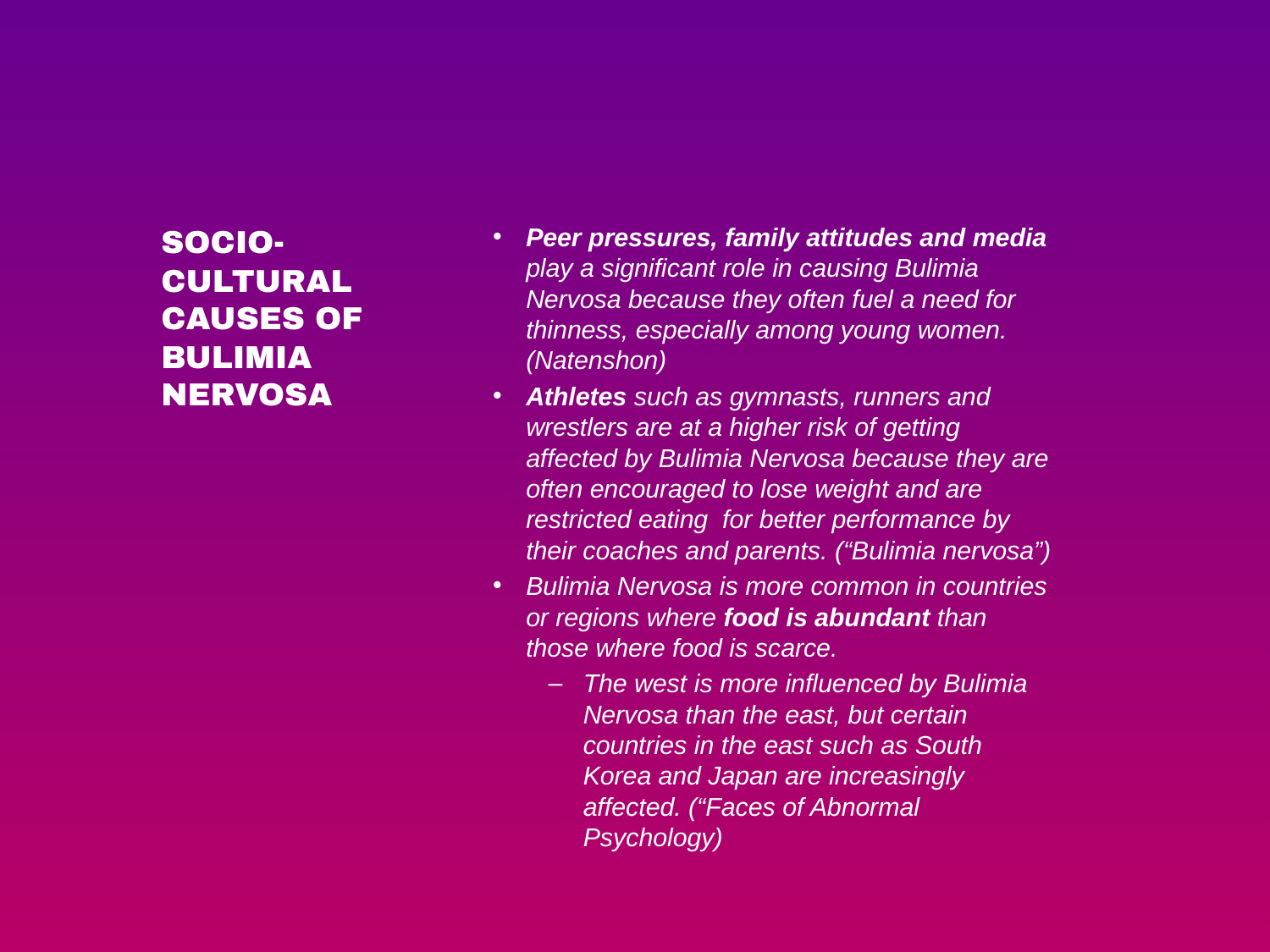

Peer pressures, family attitudes and media play a significant role in causing Bulimia Nervosa because they often fuel a need for thinness, especially among young women. (Natenshon)
Athletes such as gymnasts, runners and wrestlers are at a higher risk of getting affected by Bulimia Nervosa because they are often encouraged to lose weight and are restricted eating  for better performance by their coaches and parents. (“Bulimia nervosa”)
Bulimia Nervosa is more common in countries or regions where food is abundant than those where food is scarce.
The west is more influenced by Bulimia Nervosa than the east, but certain countries in the east such as South Korea and Japan are increasingly affected. (“Faces of Abnormal Psychology)
# Socio-cultural causes of bulimia nervosa